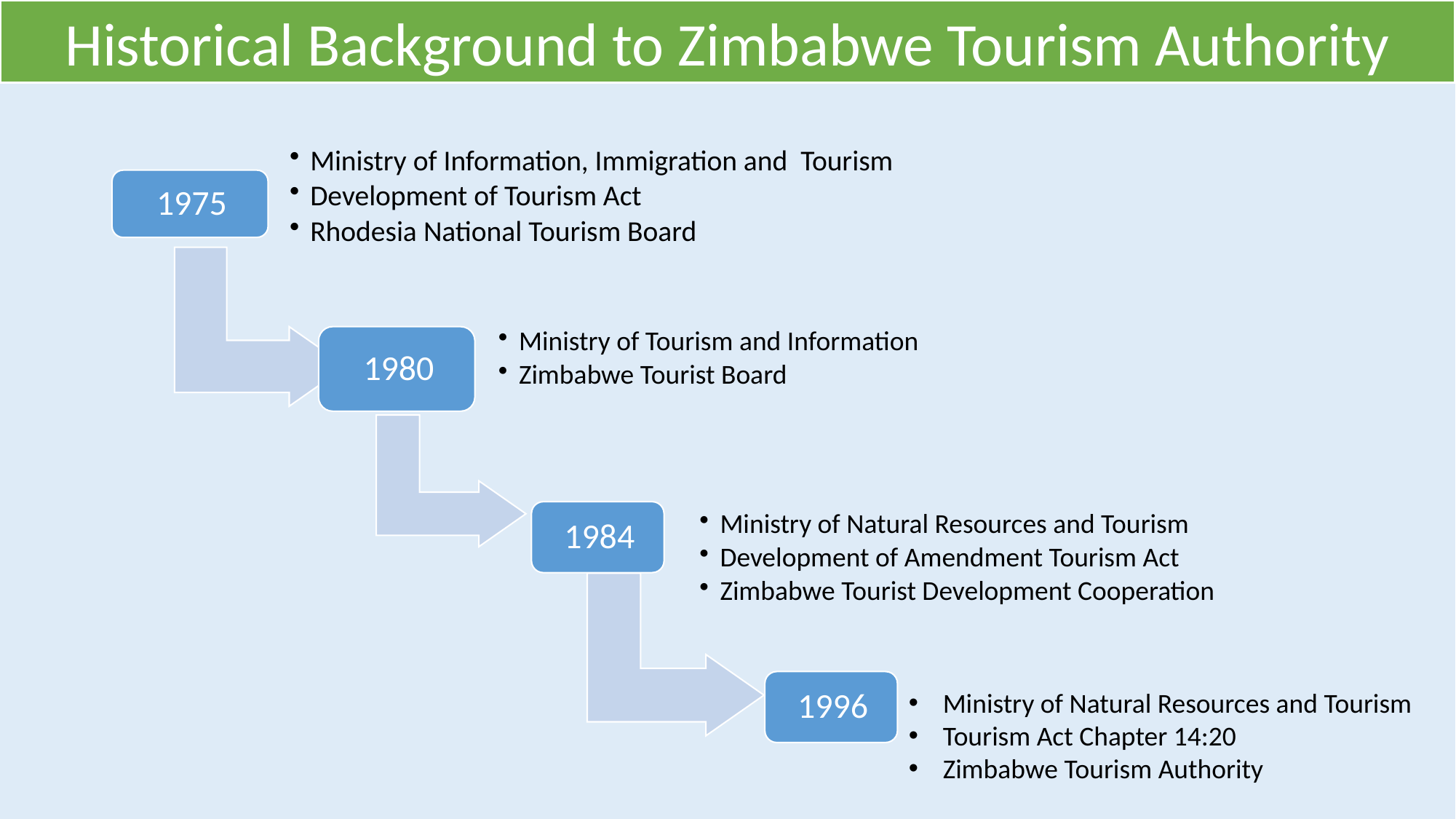

Historical Background to Zimbabwe Tourism Authority
1975
Ministry of Information, Immigration and  Tourism
Development of Tourism Act
Rhodesia National Tourism Board

1980
Ministry of Tourism and Information
Zimbabwe Tourist Board
1984
Ministry of Natural Resources and Tourism
Development of Amendment Tourism Act
Zimbabwe Tourist Development Cooperation
1996

Ministry of Natural Resources and Tourism
Tourism Act Chapter 14:20
Zimbabwe Tourism Authority